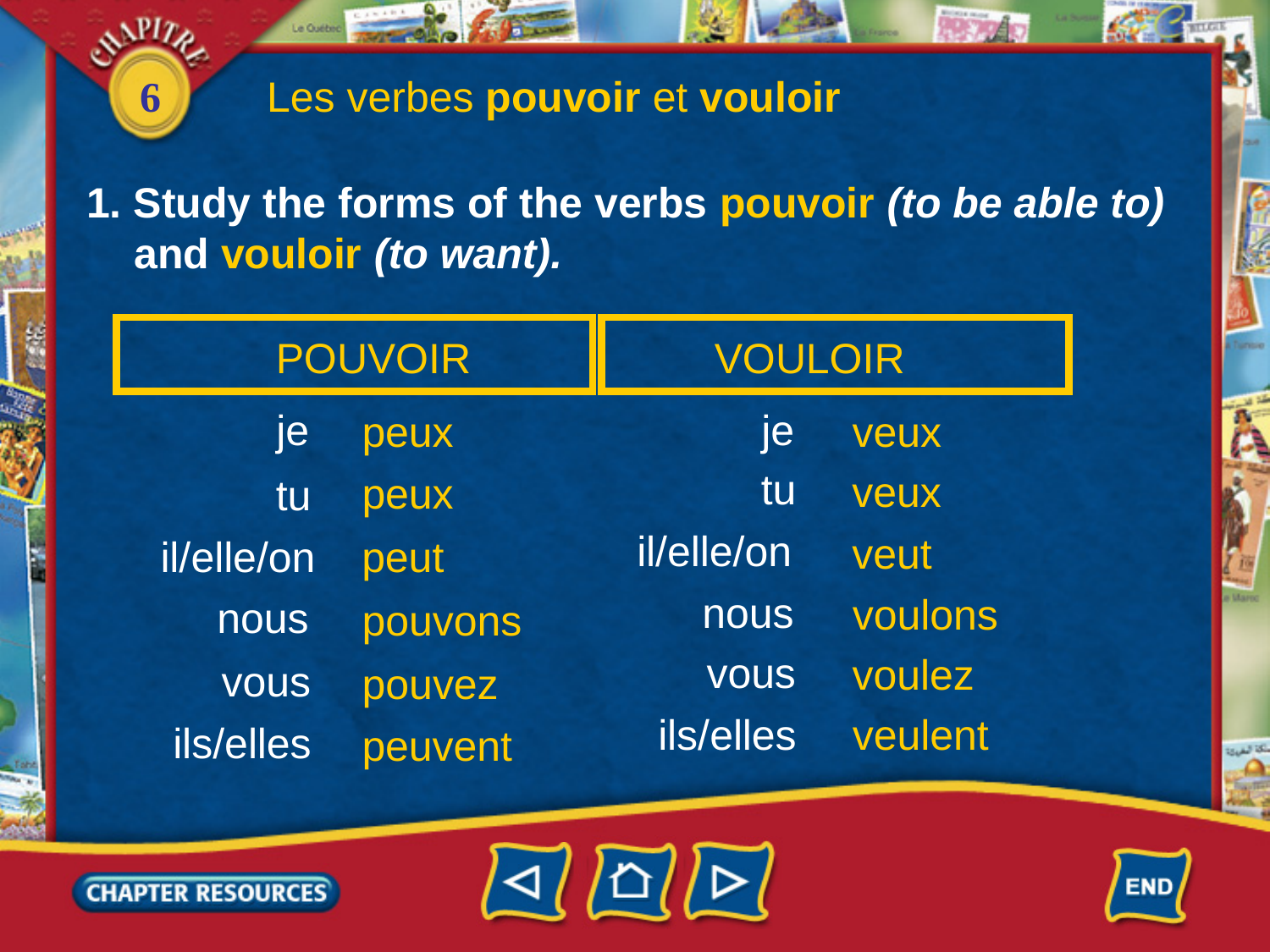

Les verbes pouvoir et vouloir
1. Study the forms of the verbs pouvoir (to be able to)
    and vouloir (to want).

VOULOIR
POUVOIR
je
je
peux
veux
tu
veux
peux
tu
il/elle/on
veut
il/elle/on
peut
nous
voulons
nous
pouvons
vous
voulez
vous
pouvez
ils/elles
veulent
ils/elles
peuvent